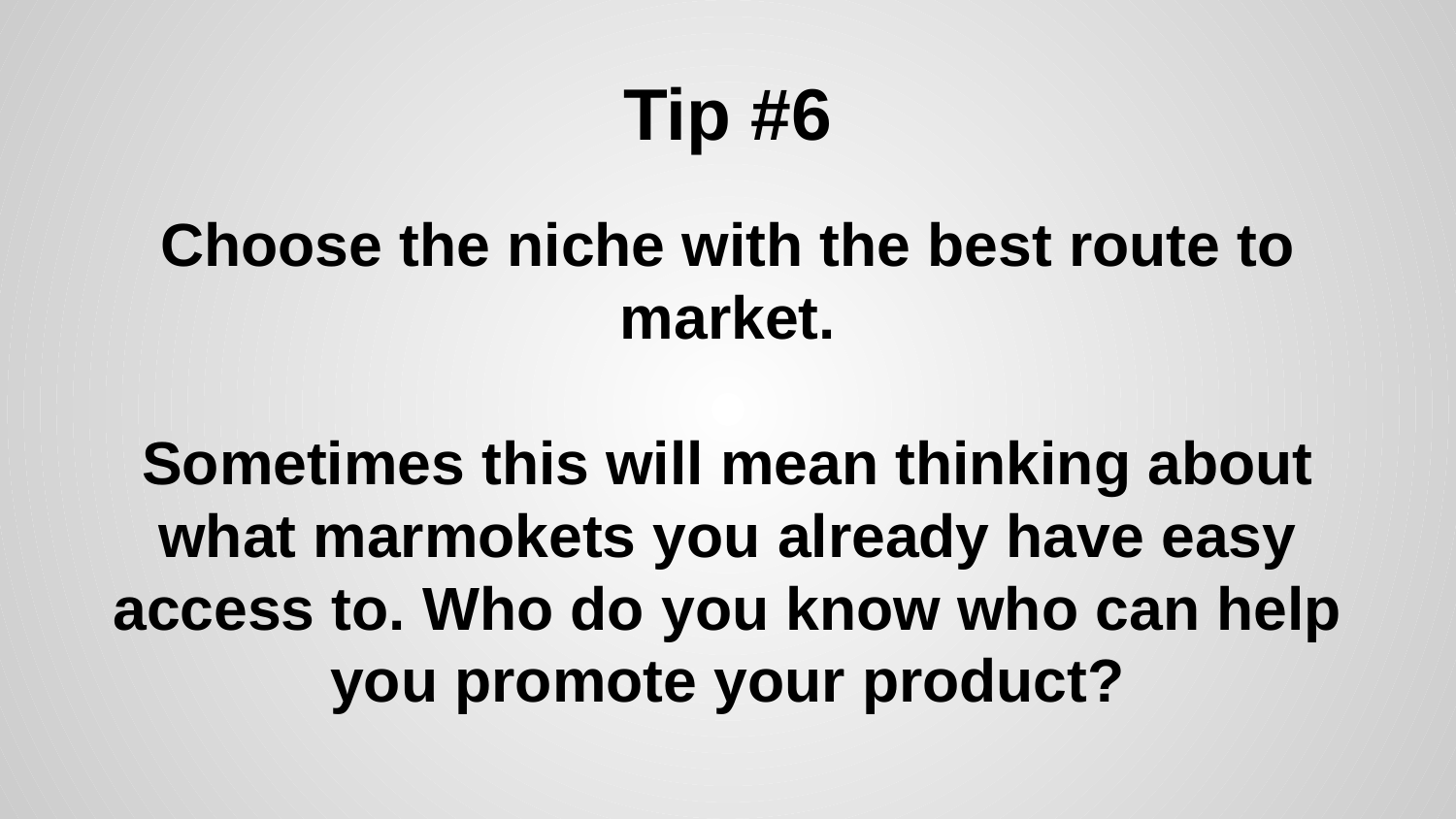

# Tip #6
Choose the niche with the best route to market.

Sometimes this will mean thinking about what marmokets you already have easy access to. Who do you know who can help you promote your product?